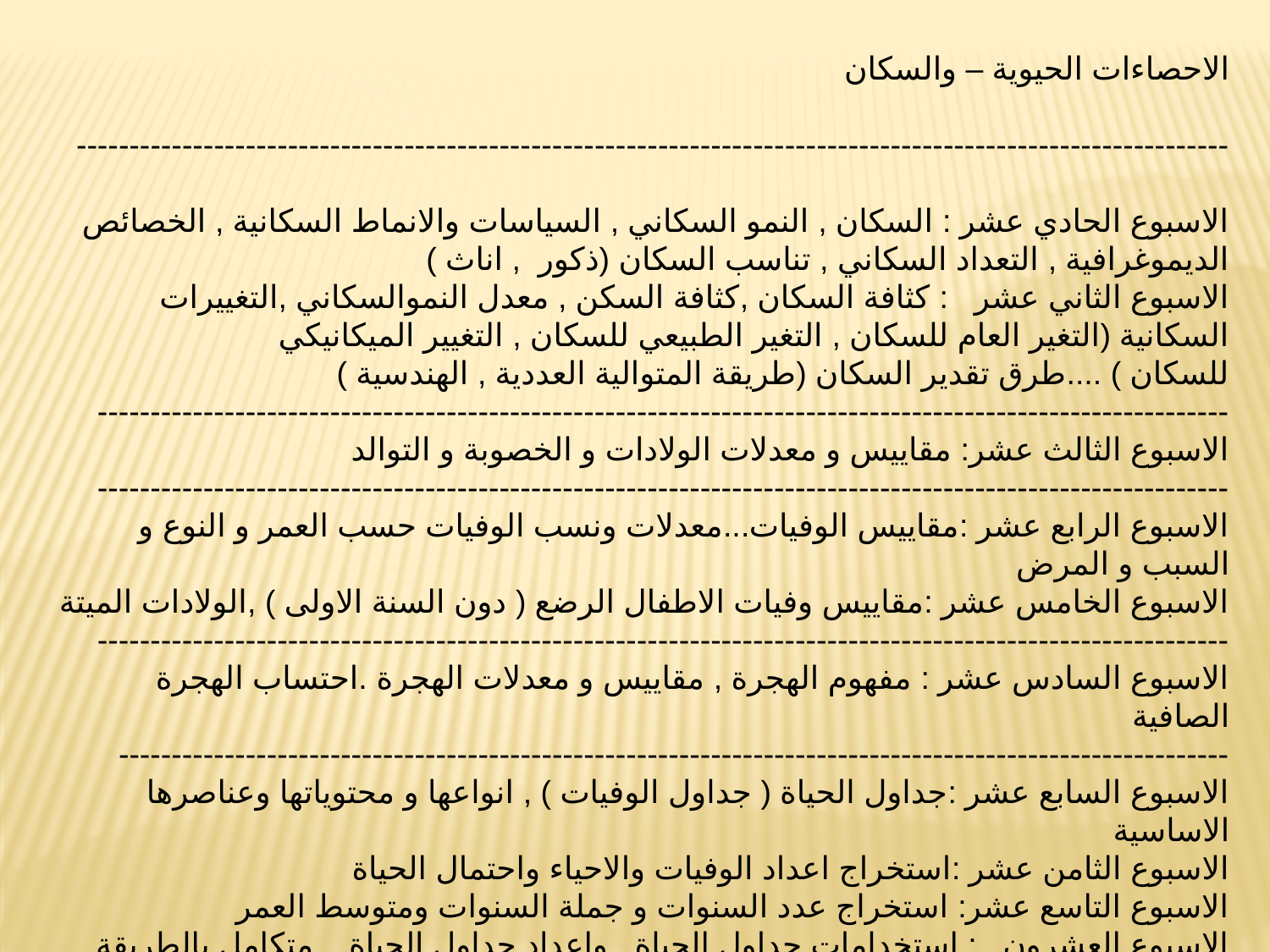

الاحصاءات الحيوية – والسكان

-------------------------------------------------------------------------------------------------------------

الاسبوع الحادي عشر : السكان , النمو السكاني , السياسات والانماط السكانية , الخصائص الديموغرافية , التعداد السكاني , تناسب السكان (ذكور  , اناث )
الاسبوع الثاني عشر   : كثافة السكان ,كثافة السكن , معدل النموالسكاني ,التغييرات السكانية (التغير العام للسكان , التغير الطبيعي للسكان , التغيير الميكانيكي للسكان ) ....طرق تقدير السكان (طريقة المتوالية العددية , الهندسية )
-----------------------------------------------------------------------------------------------------------
الاسبوع الثالث عشر: مقاييس و معدلات الولادات و الخصوبة و التوالد
-----------------------------------------------------------------------------------------------------------
الاسبوع الرابع عشر :مقاييس الوفيات...معدلات ونسب الوفيات حسب العمر و النوع و السبب و المرض
الاسبوع الخامس عشر :مقاييس وفيات الاطفال الرضع ( دون السنة الاولى ) ,الولادات الميتة
-----------------------------------------------------------------------------------------------------------
الاسبوع السادس عشر : مفهوم الهجرة , مقاييس و معدلات الهجرة .احتساب الهجرة الصافية
---------------------------------------------------------------------------------------------------------
الاسبوع السابع عشر :جداول الحياة ( جداول الوفيات ) , انواعها و محتوياتها وعناصرها الاساسية
الاسبوع الثامن عشر :استخراج اعداد الوفيات والاحياء واحتمال الحياة
الاسبوع التاسع عشر: استخراج عدد السنوات و جملة السنوات ومتوسط العمر
الاسبوع العشرون   : استخدامات جداول الحياة , واعداد جداول الحياة ...متكامل بالطريقة المباشرة وغير المباشرة
-----------------------------------------------------------------------------------------------------------